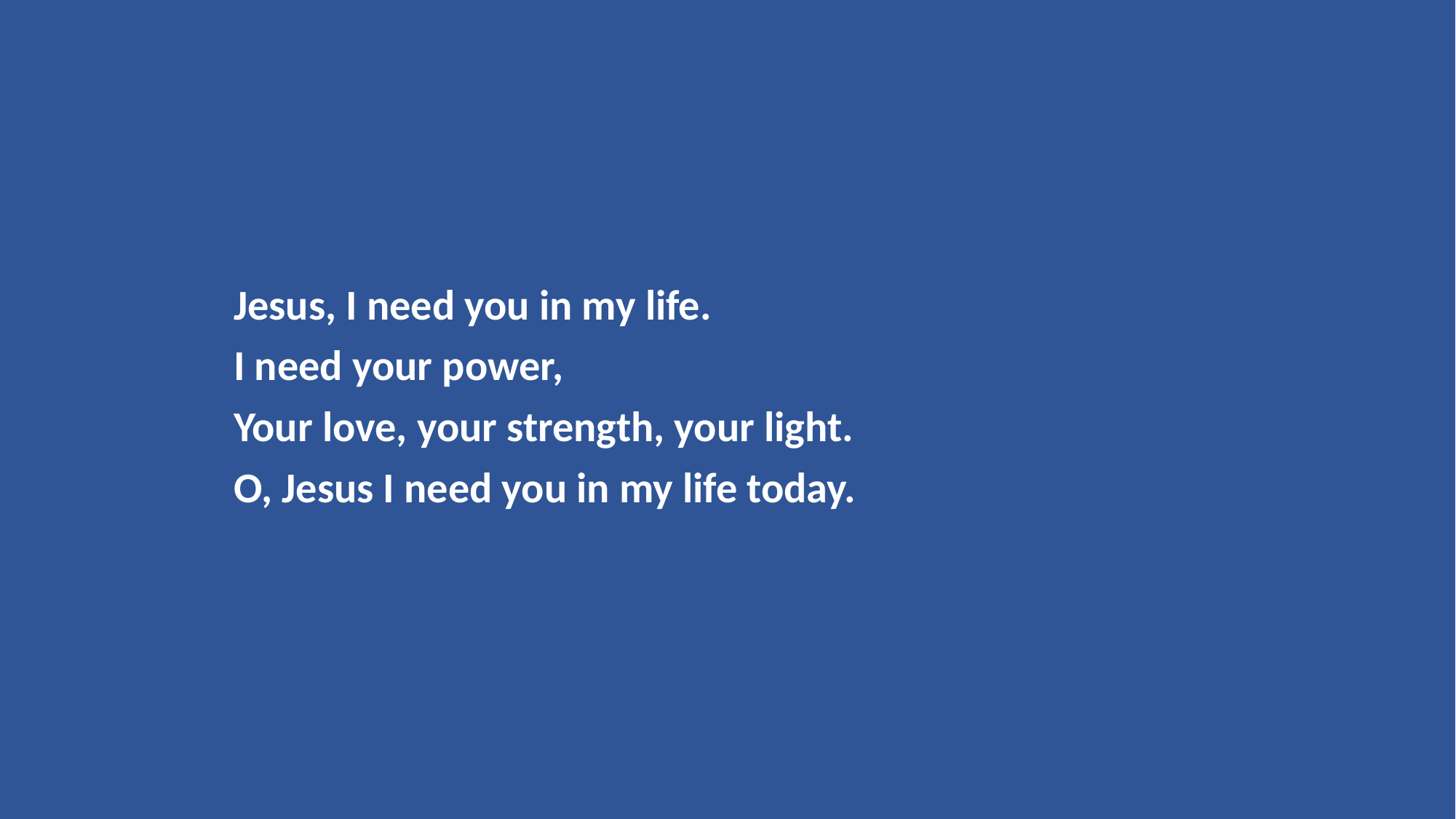

Jesus, I need you in my life.
I need your power,
Your love, your strength, your light.
O, Jesus I need you in my life today.